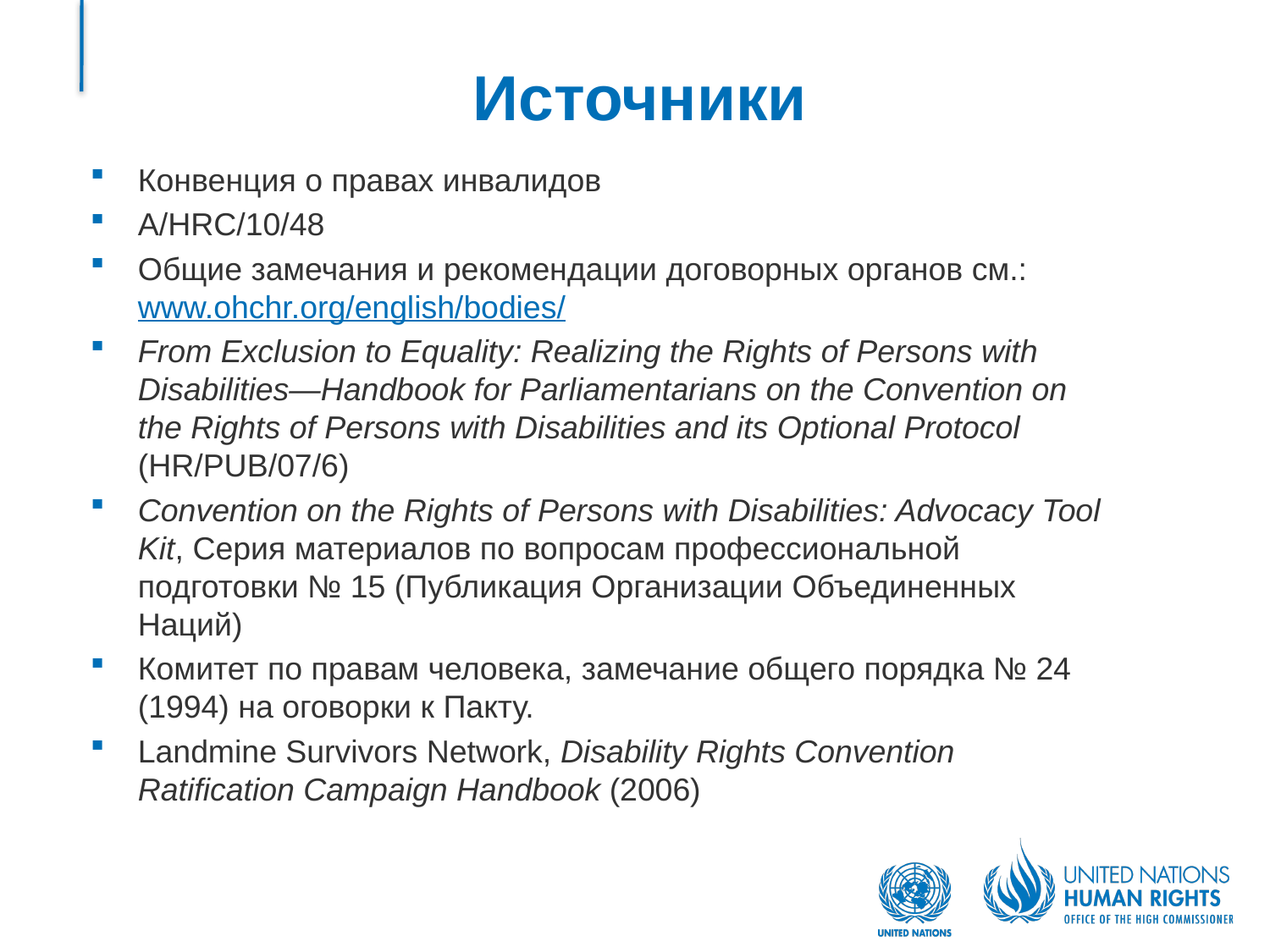

# Источники
Конвенция о правах инвалидов
A/HRC/10/48
Общие замечания и рекомендации договорных органов см.: www.ohchr.org/english/bodies/
From Exclusion to Equality: Realizing the Rights of Persons with Disabilities—Handbook for Parliamentarians on the Convention on the Rights of Persons with Disabilities and its Optional Protocol (HR/PUB/07/6)
Convention on the Rights of Persons with Disabilities: Advocacy Tool Kit, Серия материалов по вопросам профессиональной подготовки № 15 (Публикация Организации Объединенных Наций)
Комитет по правам человека, замечание общего порядка № 24 (1994) на оговорки к Пакту.
Landmine Survivors Network, Disability Rights Convention Ratification Campaign Handbook (2006)